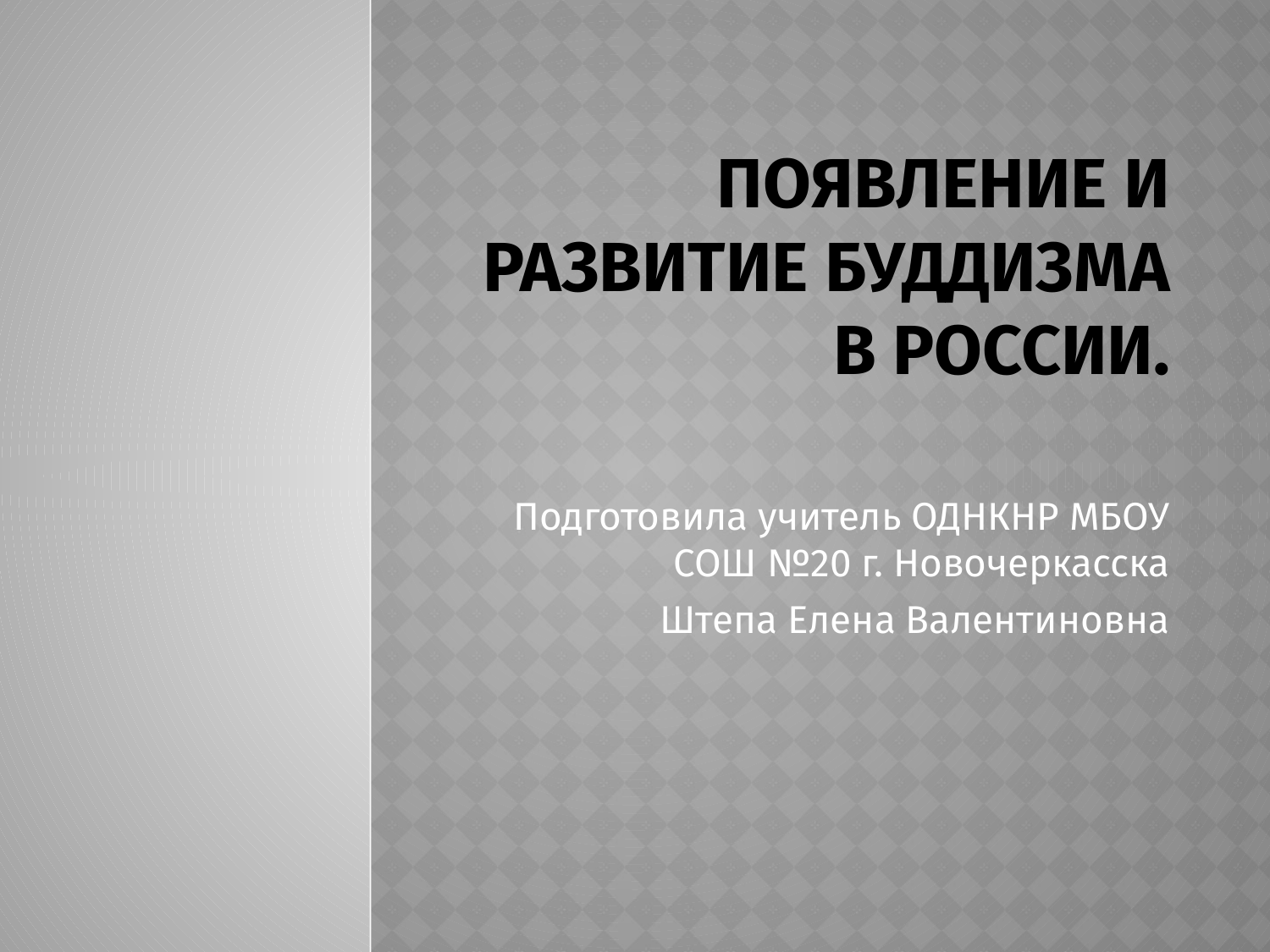

# Появление и развитие буддизма в России.
Подготовила учитель ОДНКНР МБОУ СОШ №20 г. Новочеркасска
Штепа Елена Валентиновна